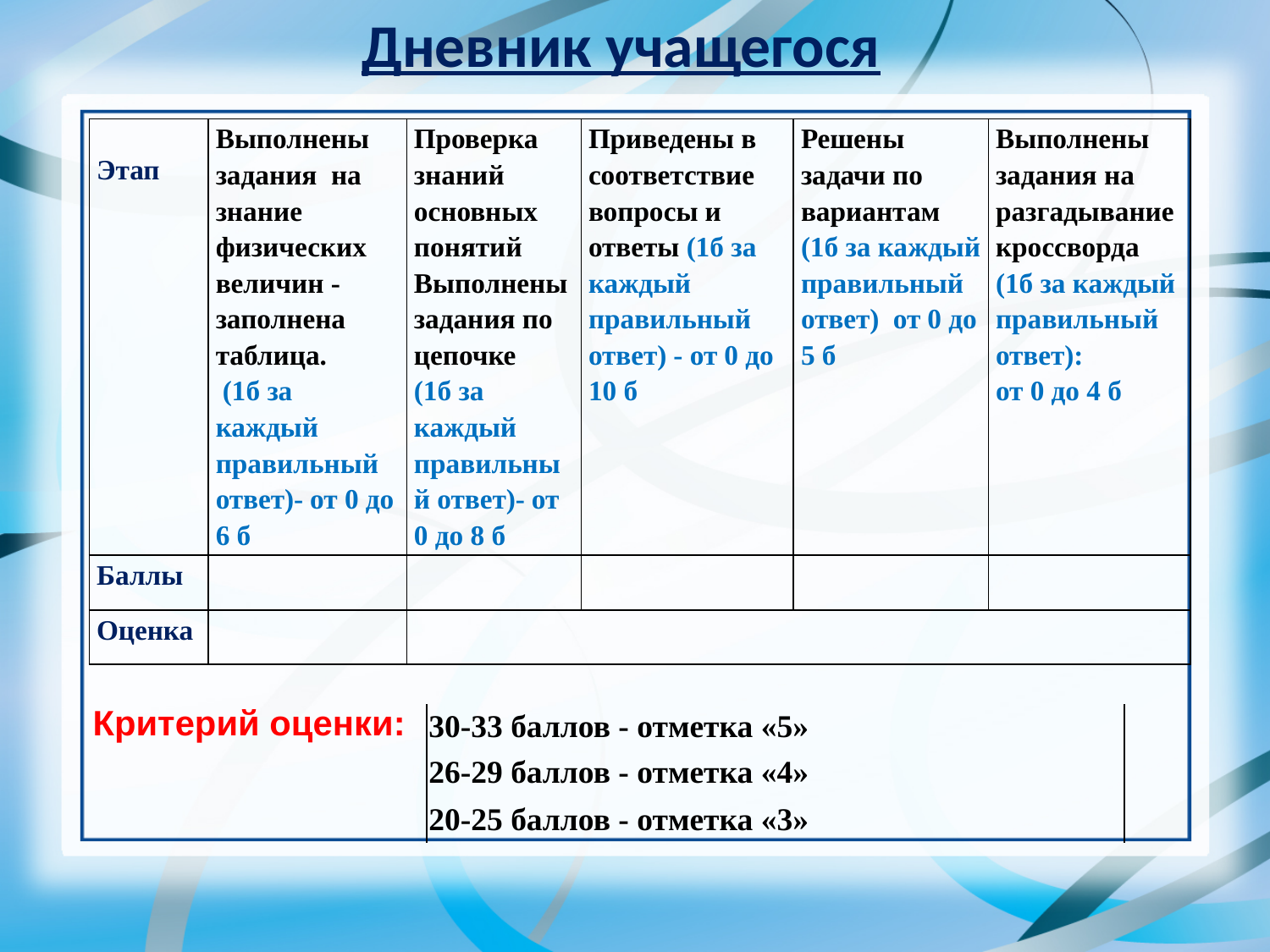

# Дневник учащегося

| Этап | Выполнены задания на знание физических величин - заполнена таблица. (1б за каждый правильный ответ)- от 0 до 6 б | Проверка знаний основных понятий Выполнены задания по цепочке (1б за каждый правильный ответ)- от 0 до 8 б | Приведены в соответствие вопросы и ответы (1б за каждый правильный ответ) - от 0 до 10 б | Решены задачи по вариантам (1б за каждый правильный ответ) от 0 до 5 б | Выполнены задания на разгадывание кроссворда (1б за каждый правильный ответ): от 0 до 4 б |
| --- | --- | --- | --- | --- | --- |
| Баллы |  |  |  |  |  |
| Оценка |  |  |  |  |  |
Критерий оценки:
| 30-33 баллов - отметка «5» |
| --- |
| 26-29 баллов - отметка «4» |
| 20-25 баллов - отметка «3» |